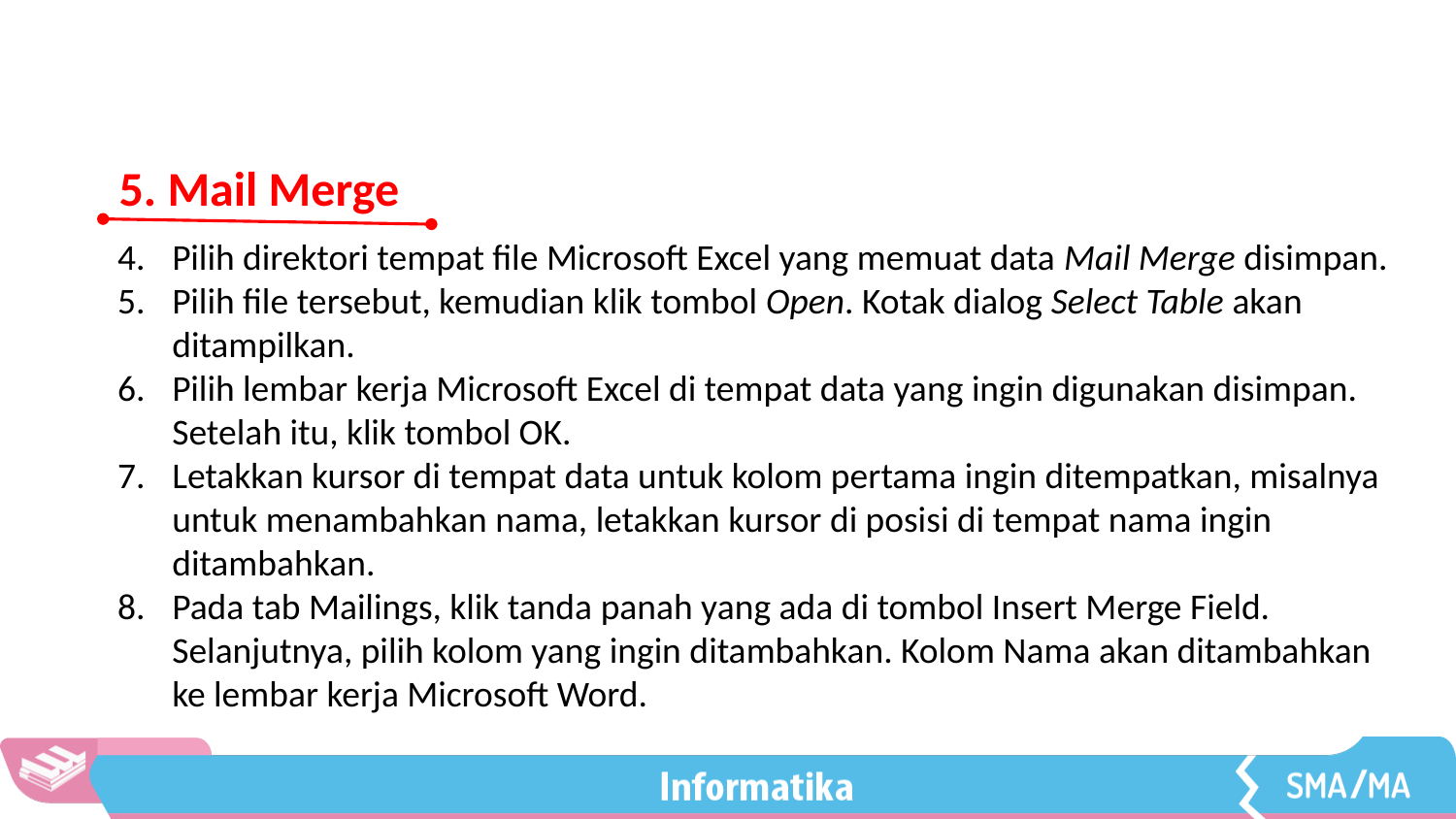

5. Mail Merge
Pilih direktori tempat file Microsoft Excel yang memuat data Mail Merge disimpan.
Pilih file tersebut, kemudian klik tombol Open. Kotak dialog Select Table akan ditampilkan.
Pilih lembar kerja Microsoft Excel di tempat data yang ingin digunakan disimpan. Setelah itu, klik tombol OK.
Letakkan kursor di tempat data untuk kolom pertama ingin ditempatkan, misalnya untuk menambahkan nama, letakkan kursor di posisi di tempat nama ingin ditambahkan.
Pada tab Mailings, klik tanda panah yang ada di tombol Insert Merge Field. Selanjutnya, pilih kolom yang ingin ditambahkan. Kolom Nama akan ditambahkan ke lembar kerja Microsoft Word.